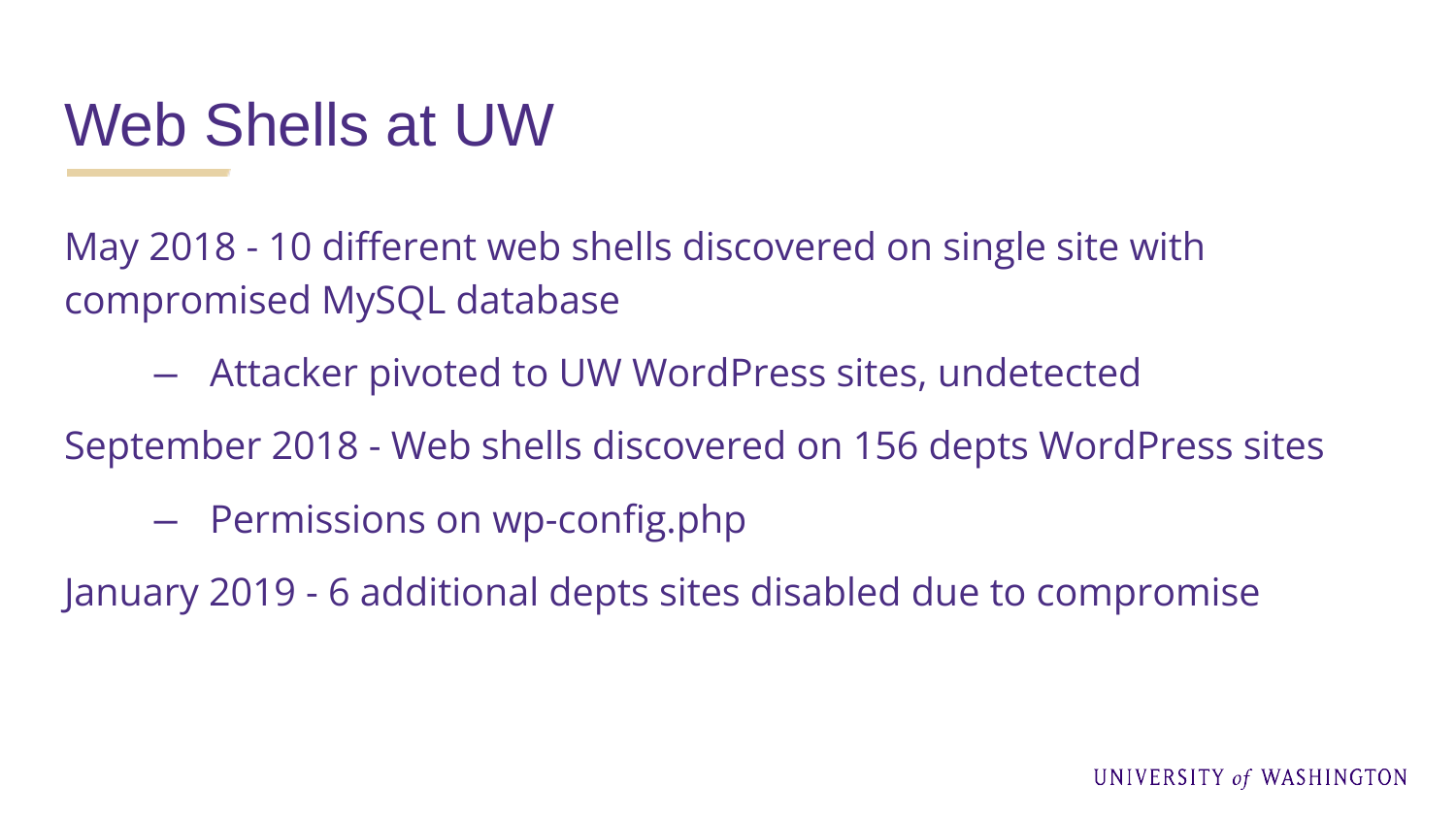

# Web Shells at UW
May 2018 - 10 different web shells discovered on single site with compromised MySQL database
Attacker pivoted to UW WordPress sites, undetected
September 2018 - Web shells discovered on 156 depts WordPress sites
Permissions on wp-config.php
January 2019 - 6 additional depts sites disabled due to compromise